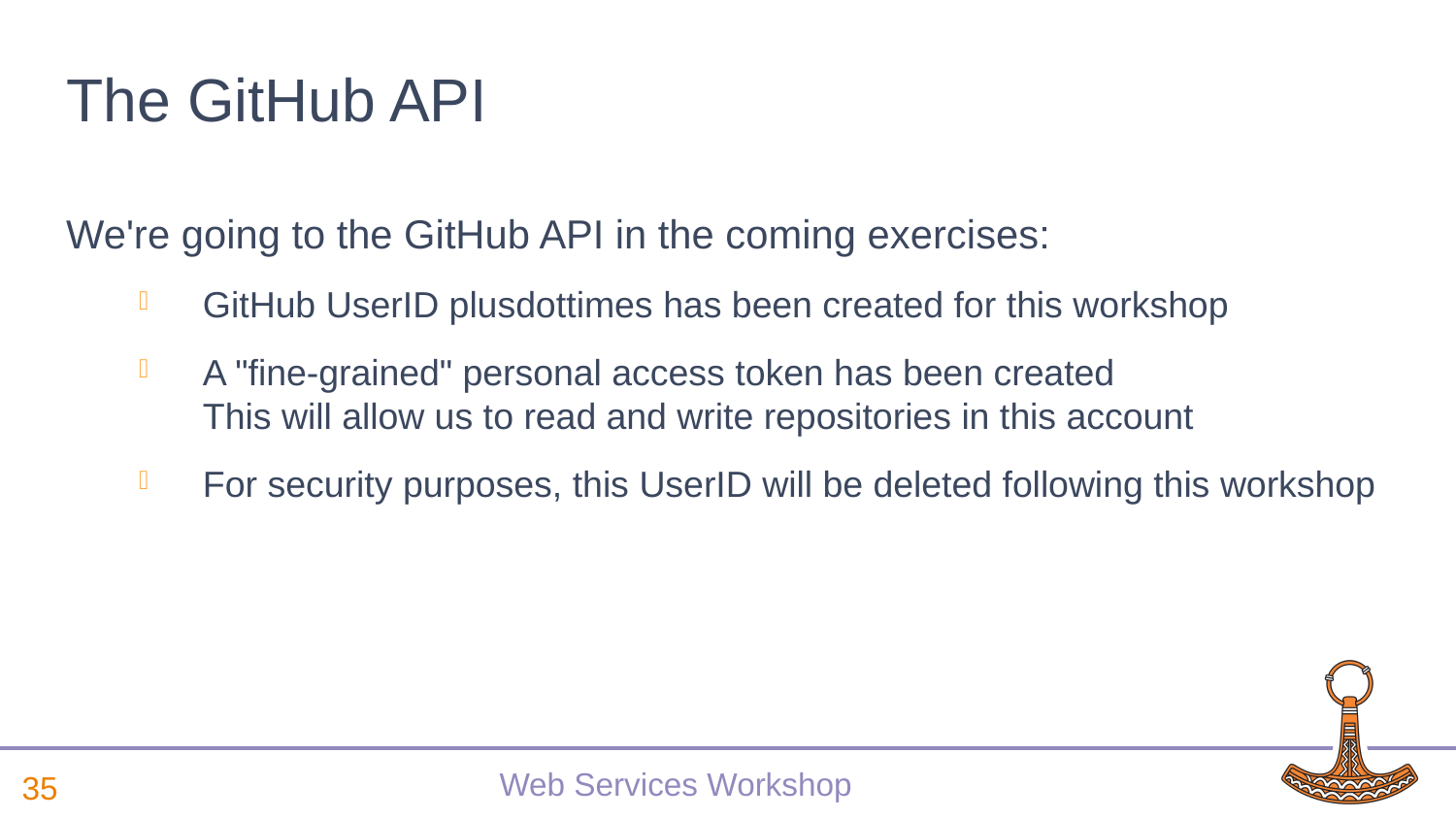

# The GitHub API
We're going to the GitHub API in the coming exercises:
GitHub UserID plusdottimes has been created for this workshop
A "fine-grained" personal access token has been created
This will allow us to read and write repositories in this account
For security purposes, this UserID will be deleted following this workshop